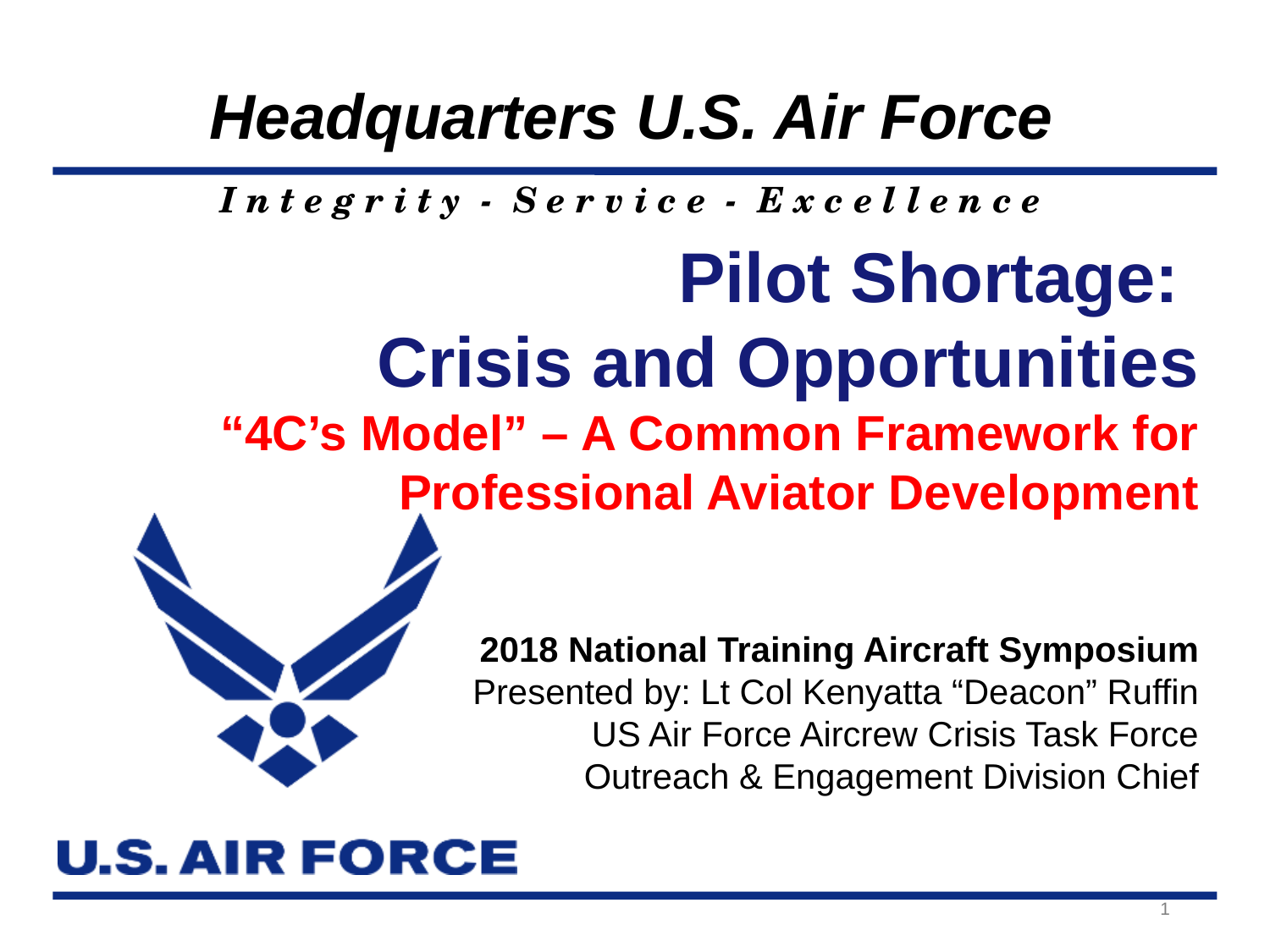

Pilot Shortage:
Crisis and Opportunities
“4C’s Model” – A Common Framework for Professional Aviator Development
2018 National Training Aircraft Symposium
Presented by: Lt Col Kenyatta “Deacon” Ruffin
US Air Force Aircrew Crisis Task Force
Outreach & Engagement Division Chief

1